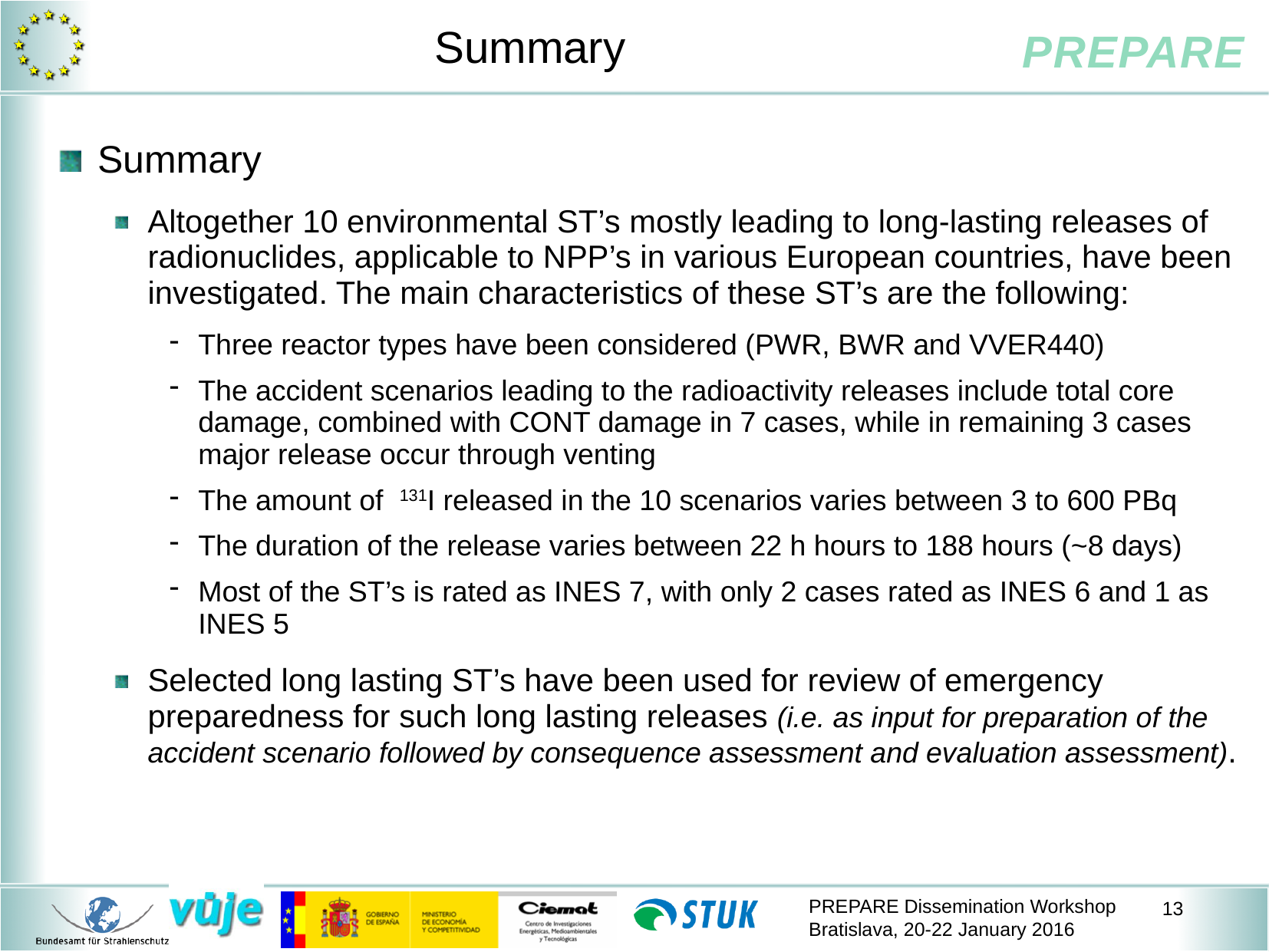

# Summary
Summary
Altogether 10 environmental ST’s mostly leading to long-lasting releases of radionuclides, applicable to NPP’s in various European countries, have been investigated. The main characteristics of these ST’s are the following:
Three reactor types have been considered (PWR, BWR and VVER440)
The accident scenarios leading to the radioactivity releases include total core damage, combined with CONT damage in 7 cases, while in remaining 3 cases major release occur through venting
The amount of  131I released in the 10 scenarios varies between 3 to 600 PBq
The duration of the release varies between 22 h hours to 188 hours (~8 days)
Most of the ST’s is rated as INES 7, with only 2 cases rated as INES 6 and 1 as INES 5
Selected long lasting ST’s have been used for review of emergency preparedness for such long lasting releases (i.e. as input for preparation of the accident scenario followed by consequence assessment and evaluation assessment).